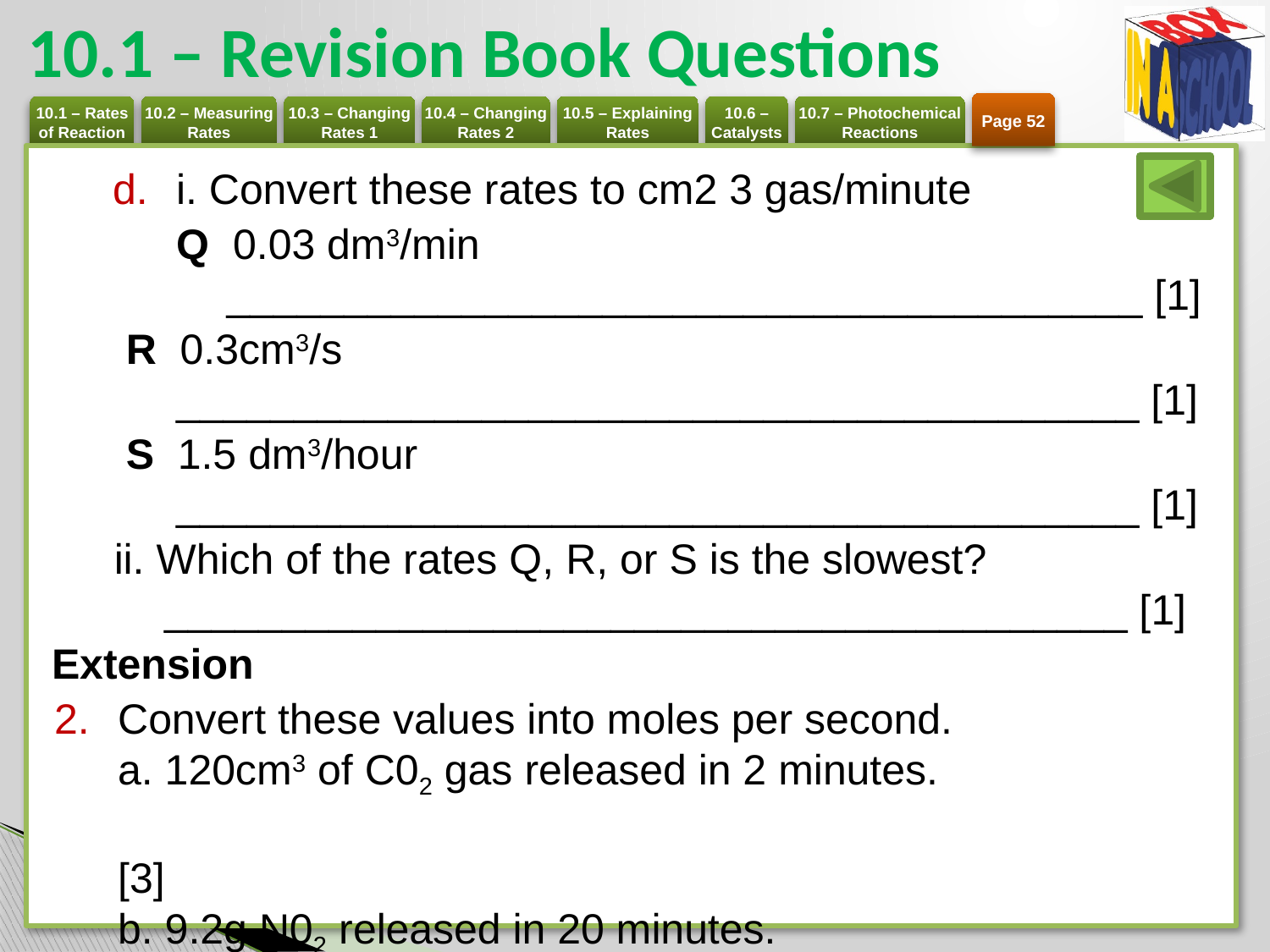

# 10.1 – Revision Book Questions
Page 52
i. Convert these rates to cm2 3 gas/minute
Q  0.03 dm3/min
_______________________________________ [1]
R  0.3cm3/s _________________________________________ [1]
S  1.5 dm3/hour _________________________________________ [1]
ii. Which of the rates Q, R, or S is the slowest? _________________________________________ [1]
Extension
Convert these values into moles per second.
a. 120cm3 of C02 gas released in 2 minutes. 	[3]
b. 9.2g N02 released in 20 minutes. 	[3]